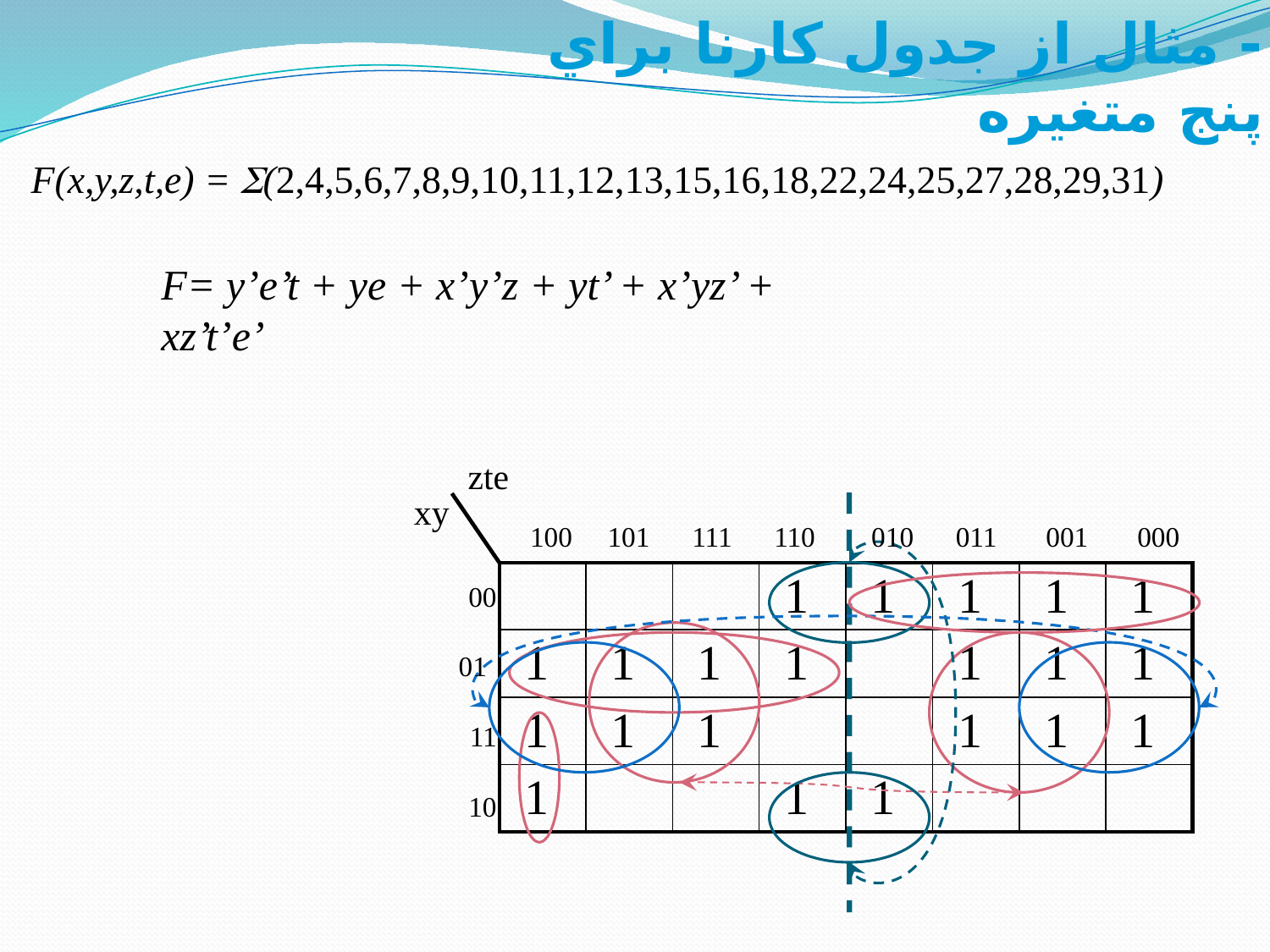

# - مثال از جدول کارنا براي پنج متغيره
F(x,y,z,t,e) = Σ(2,4,5,6,7,8,9,10,11,12,13,15,16,18,22,24,25,27,28,29,31)
F= y’e’t + ye + x’y’z + yt’ + x’yz’ + xz’t’e’
zte
xy

 000       001       011      010        110      111      101     100
|  |  |  | 1 | 1 | 1 | 1 | 1 |
| --- | --- | --- | --- | --- | --- | --- | --- |
| 1 | 1 | 1 | 1 |  | 1 | 1 | 1 |
| 1 | 1 | 1 |  |  | 1 | 1 | 1 |
| 1 |  |  | 1 | 1 |  |  |  |

00

01

11

10